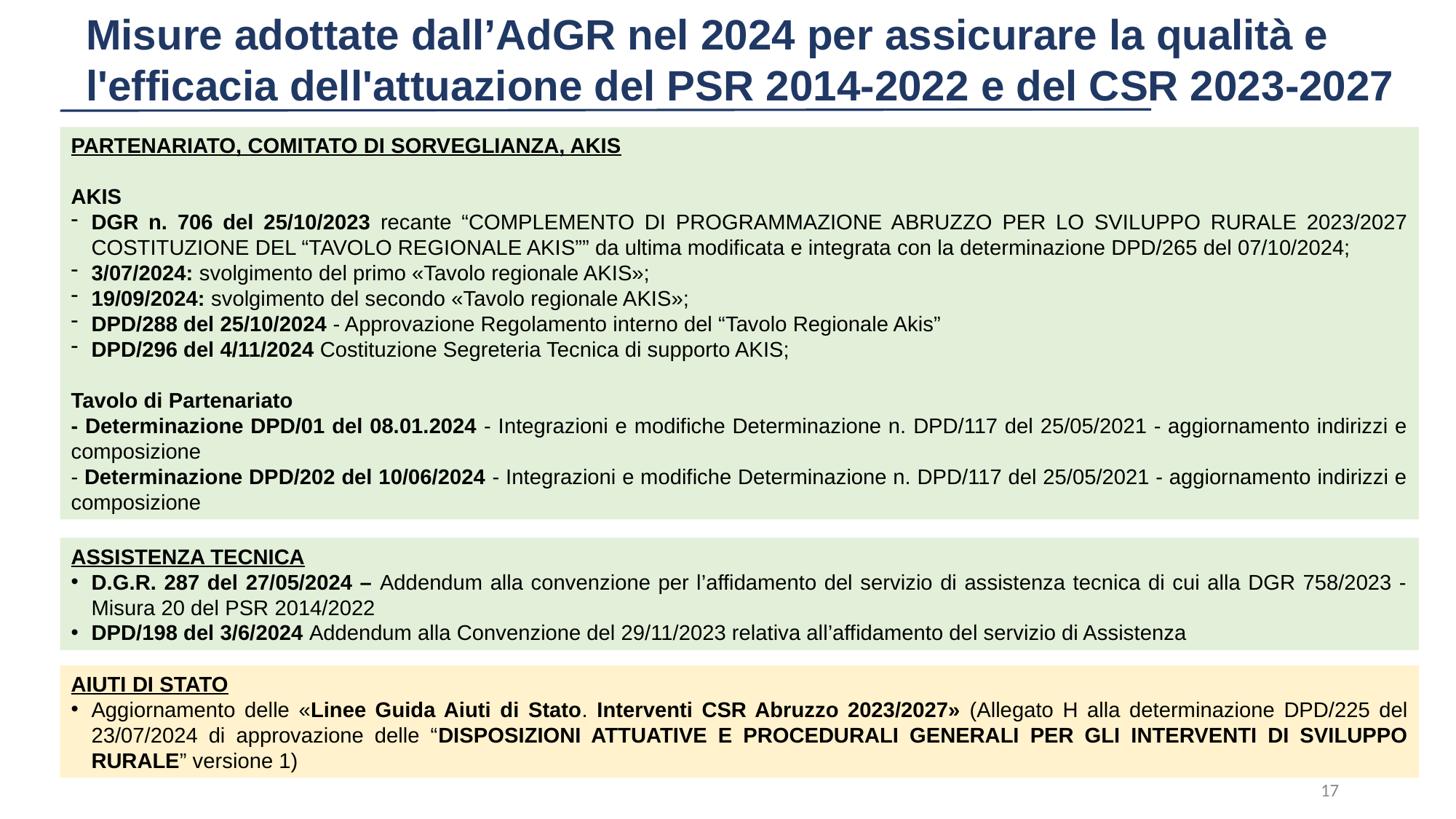

Misure adottate dall’AdGR nel 2024 per assicurare la qualità e l'efficacia dell'attuazione del PSR 2014-2022 e del CSR 2023-2027
PARTENARIATO, COMITATO DI SORVEGLIANZA, AKIS

AKIS
DGR n. 706 del 25/10/2023 recante “COMPLEMENTO DI PROGRAMMAZIONE ABRUZZO PER LO SVILUPPO RURALE 2023/2027 COSTITUZIONE DEL “TAVOLO REGIONALE AKIS”” da ultima modificata e integrata con la determinazione DPD/265 del 07/10/2024;
3/07/2024: svolgimento del primo «Tavolo regionale AKIS»;
19/09/2024: svolgimento del secondo «Tavolo regionale AKIS»;
DPD/288 del 25/10/2024 - Approvazione Regolamento interno del “Tavolo Regionale Akis”
DPD/296 del 4/11/2024 Costituzione Segreteria Tecnica di supporto AKIS;

Tavolo di Partenariato
- Determinazione DPD/01 del 08.01.2024 - Integrazioni e modifiche Determinazione n. DPD/117 del 25/05/2021 - aggiornamento indirizzi e composizione
- Determinazione DPD/202 del 10/06/2024 - Integrazioni e modifiche Determinazione n. DPD/117 del 25/05/2021 - aggiornamento indirizzi e composizione
ASSISTENZA TECNICA
D.G.R. 287 del 27/05/2024 – Addendum alla convenzione per l’affidamento del servizio di assistenza tecnica di cui alla DGR 758/2023 - Misura 20 del PSR 2014/2022
DPD/198 del 3/6/2024 Addendum alla Convenzione del 29/11/2023 relativa all’affidamento del servizio di Assistenza
AIUTI DI STATO
Aggiornamento delle «Linee Guida Aiuti di Stato. Interventi CSR Abruzzo 2023/2027» (Allegato H alla determinazione DPD/225 del 23/07/2024 di approvazione delle “DISPOSIZIONI ATTUATIVE E PROCEDURALI GENERALI PER GLI INTERVENTI DI SVILUPPO RURALE” versione 1)